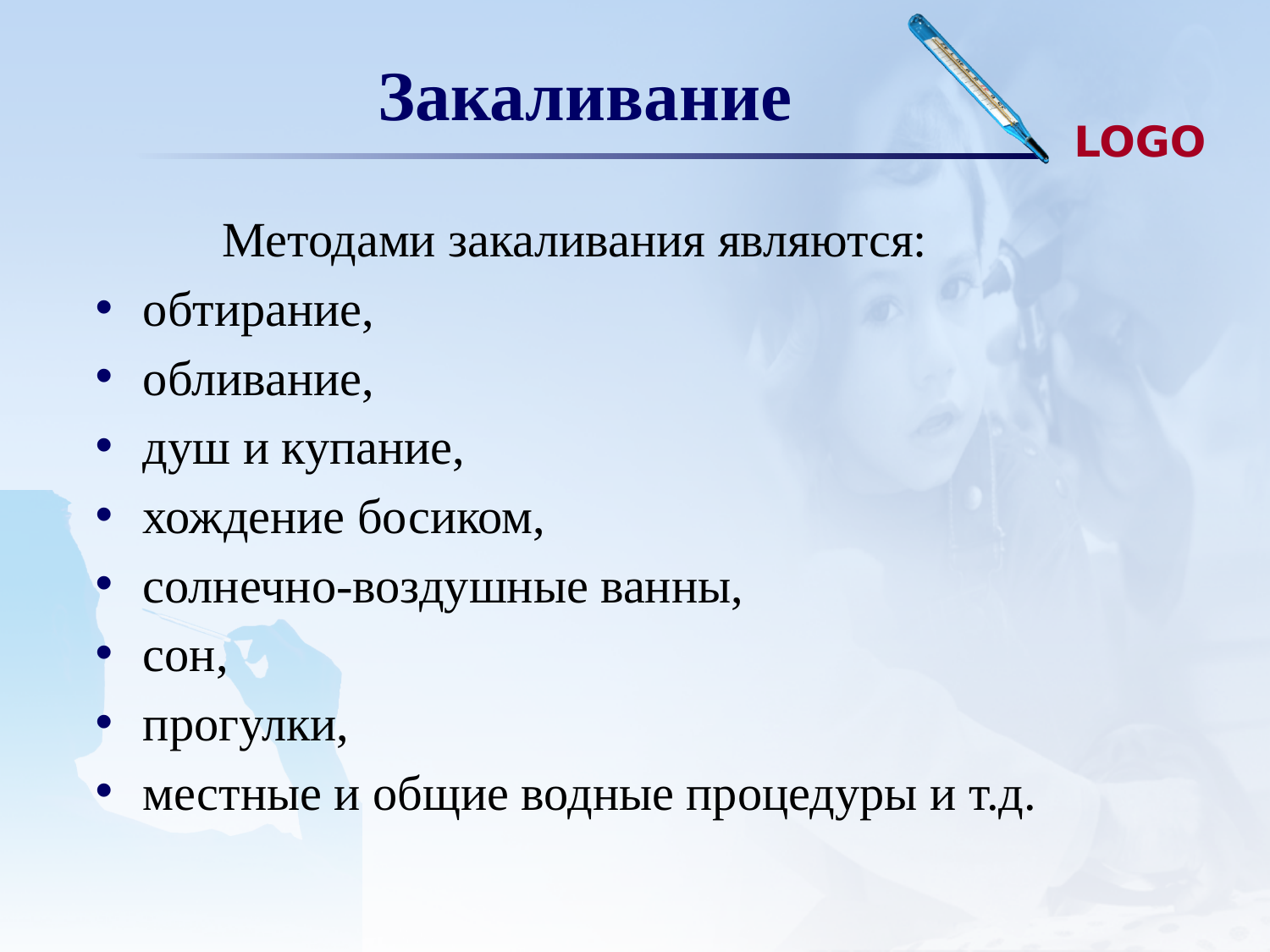

# Закаливание
	Методами закаливания являются:
обтирание,
обливание,
душ и купание,
хождение босиком,
солнечно-воздушные ванны,
сон,
прогулки,
местные и общие водные процедуры и т.д.